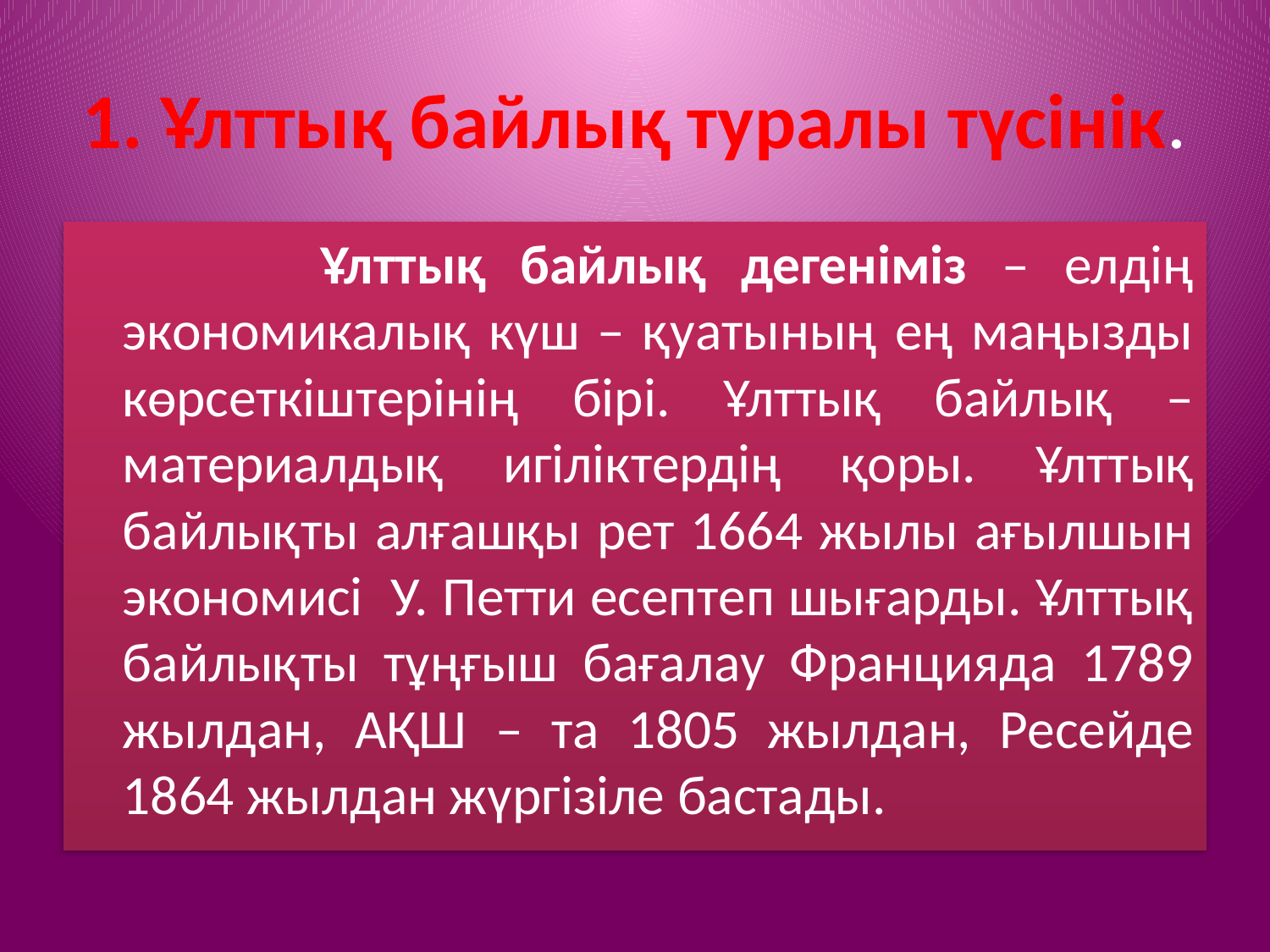

# 1. Ұлттық байлық туралы түсінік.
       Ұлттық байлық дегеніміз – елдің экономикалық күш – қуатының ең маңызды көрсеткіштерінің бірі. Ұлттық байлық – материалдық игіліктердің қоры. Ұлттық байлықты алғашқы рет 1664 жылы ағылшын экономисі  У. Петти есептеп шығарды. Ұлттық байлықты тұңғыш бағалау Францияда 1789 жылдан, АҚШ – та 1805 жылдан, Ресейде 1864 жылдан жүргізіле бастады.